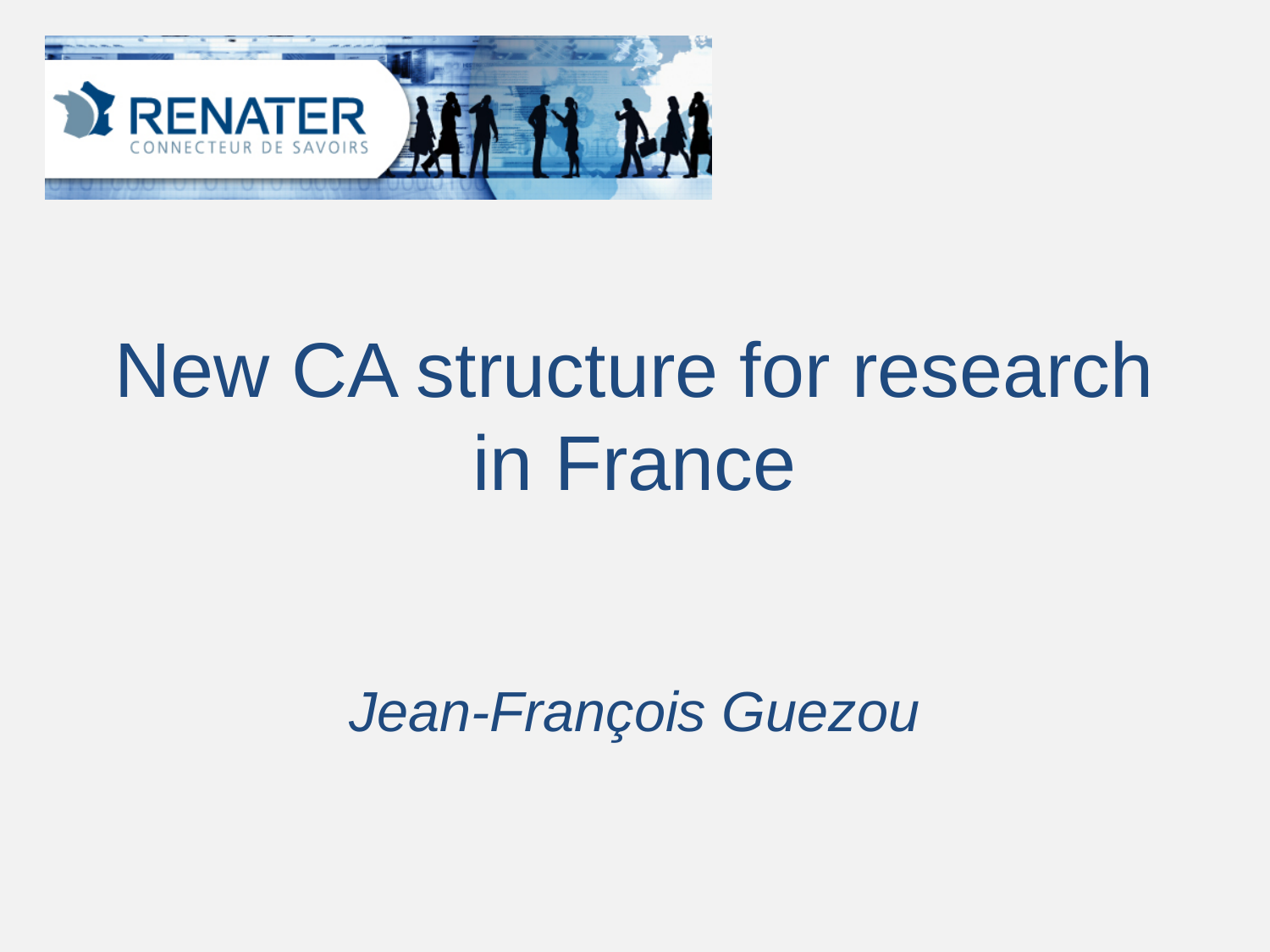

# New CA structure for research in France Jean-François Guezou